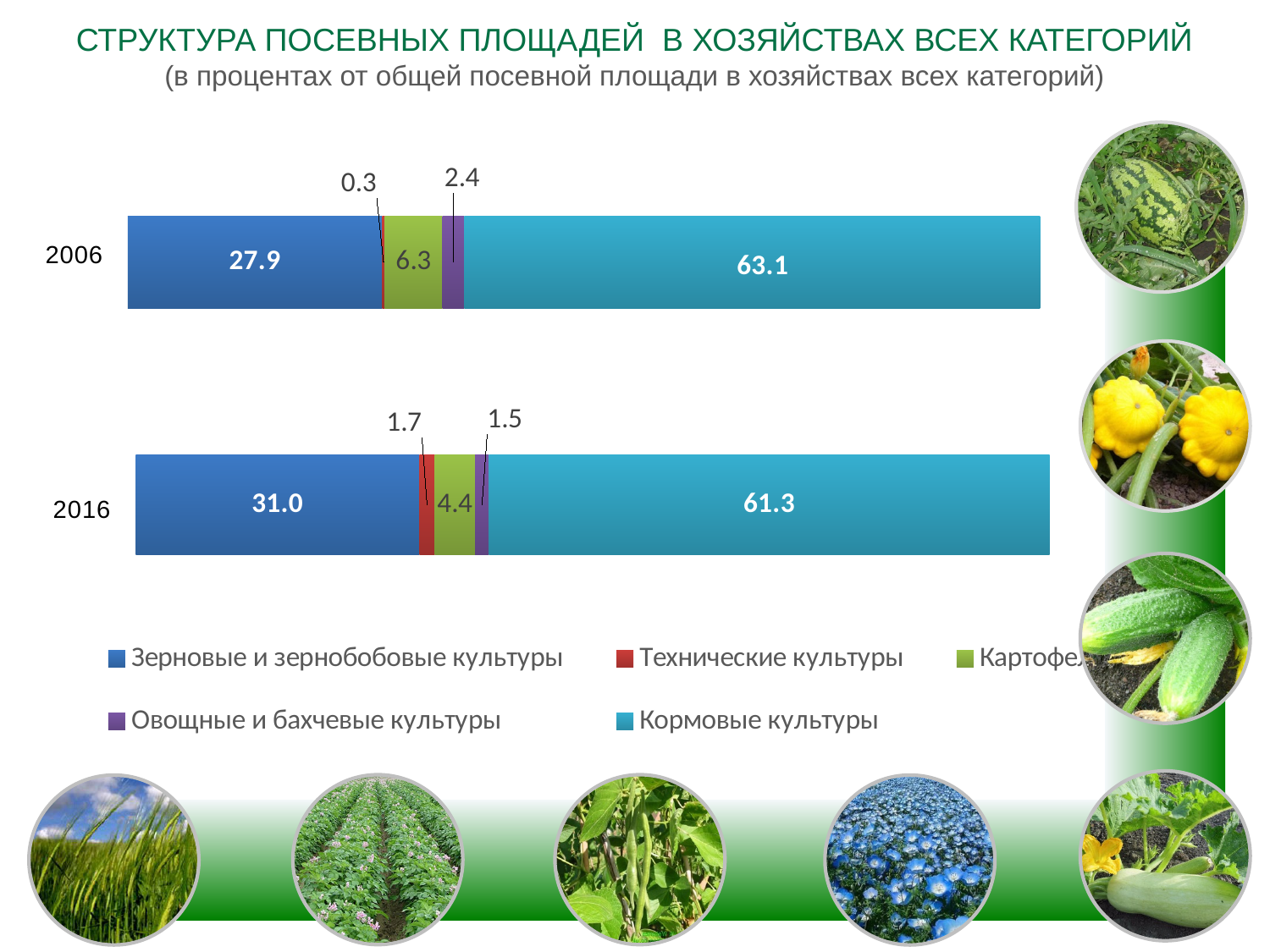

Структура посевных площадей  в хозяйствах всех категорий
(в процентах от общей посевной площади в хозяйствах всех категорий)

### Chart

| Category | Зерновые и зернобобовые культуры | Технические культуры | Картофель | Овощные и бахчевые культуры | Кормовые культуры |
|---|---|---|---|---|---|
| 2006 | 27.9 | 0.3 | 6.3 | 2.4 | 63.1 |

### Chart

| Category | Зерновые и зернобобовые культуры | Технические культуры | Картофель | Овощные и бахчевые культуры | Кормовые культуры |
|---|---|---|---|---|---|
| 2016 | 31.0 | 1.7 | 4.4 | 1.5 | 61.3 |